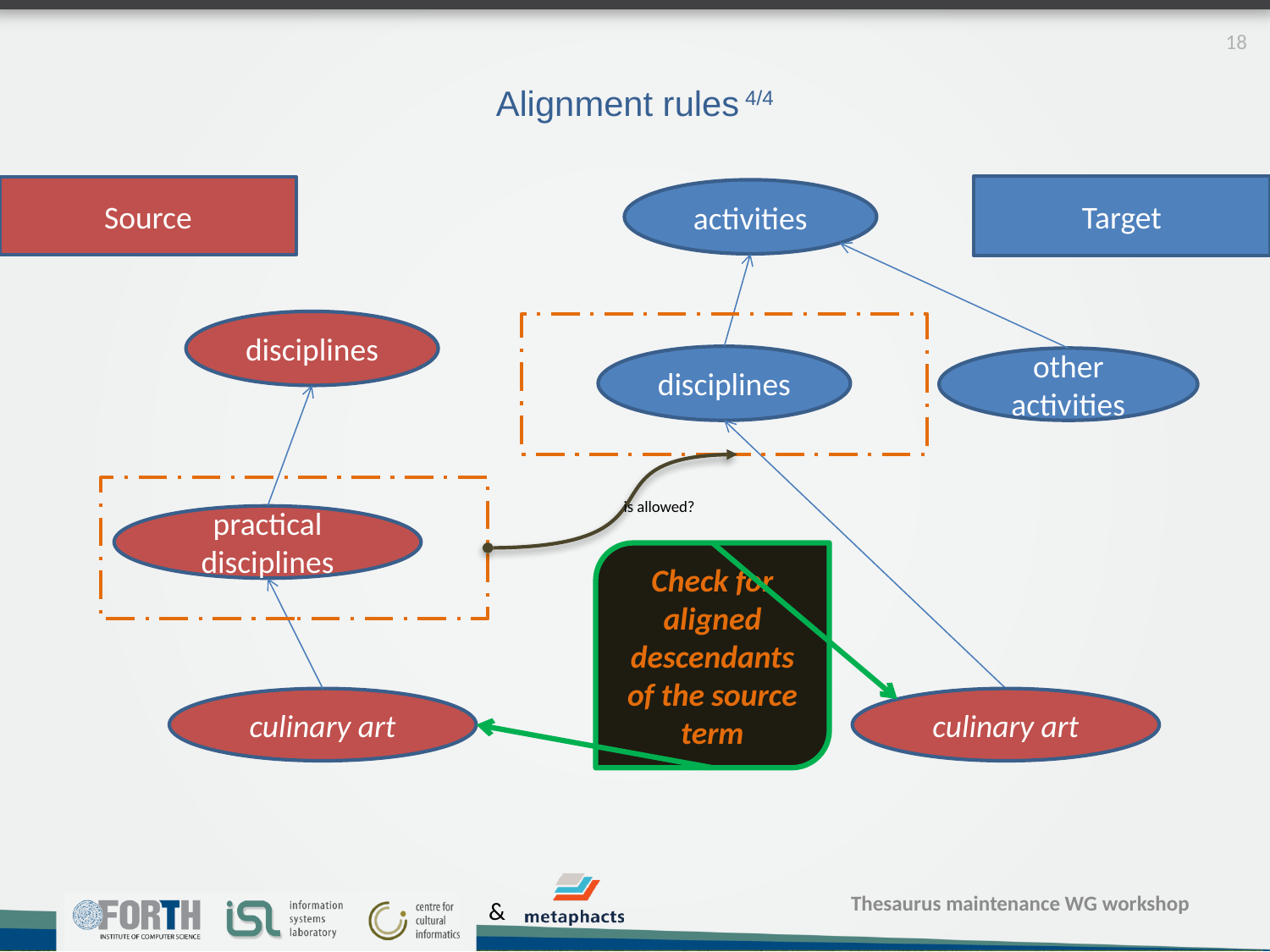

18
# Alignment rules 4/4
Target
Source
activities
disciplines

disciplines
other activities

is allowed?
practical disciplines
Check for aligned descendants of the source term
culinary art
culinary art
Thesaurus maintenance WG workshop